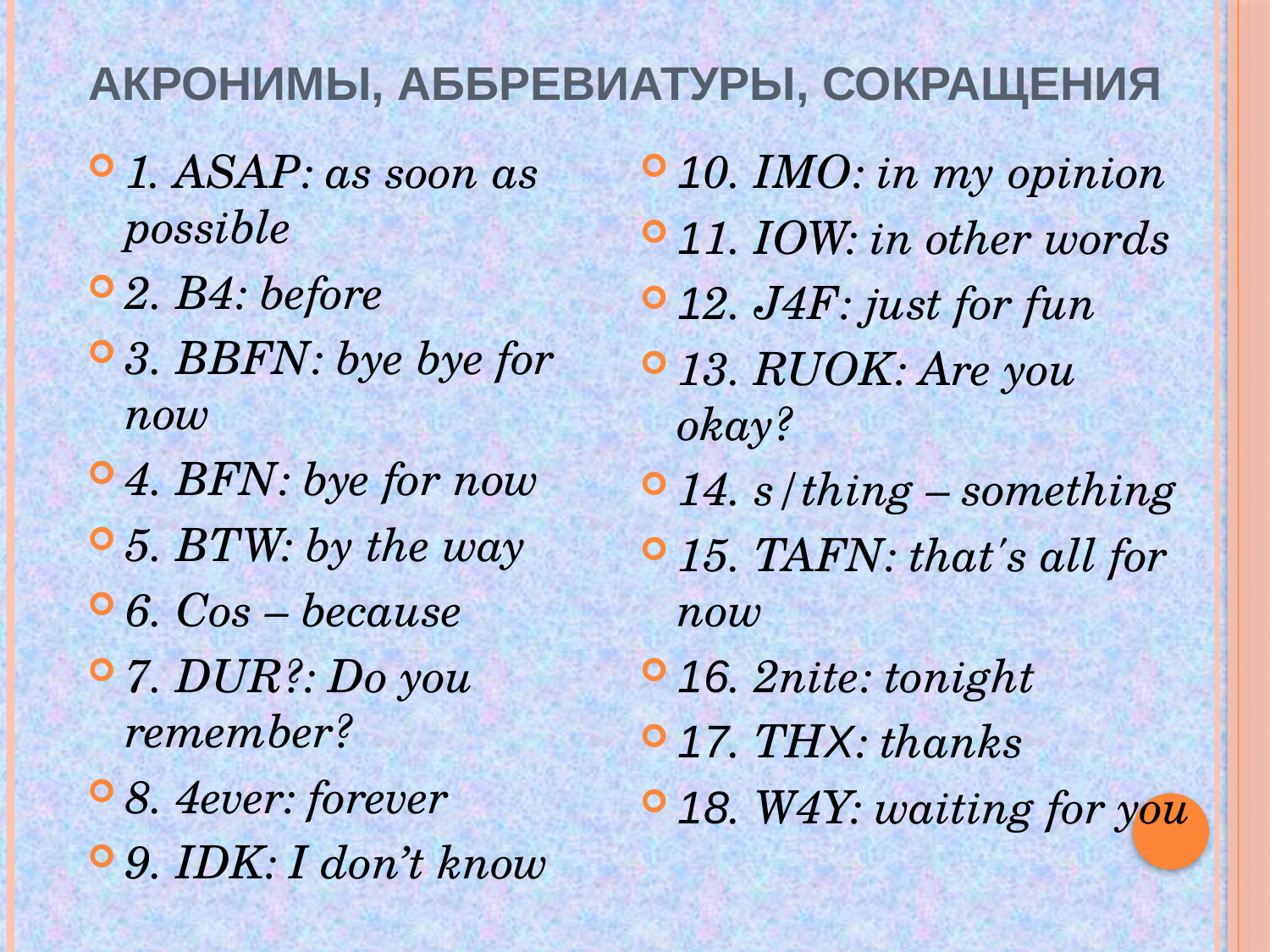

# акронимы, аббревиатуры, сокращения
1. ASAP: as soon as possible
2. B4: before
3. BBFN: bye bye for now
4. BFN: bye for now
5. BTW: by the way
6. Cos – because
7. DUR?: Do you remember?
8. 4ever: forever
9. IDK: I don’t know
10. IMO: in my opinion
11. IOW: in other words
12. J4F: just for fun
13. RUOK: Are you okay?
14. s/thing – something
15. TAFN: that's all for now
16. 2nite: tonight
17. THХ: thanks
18. W4Y: waiting for you